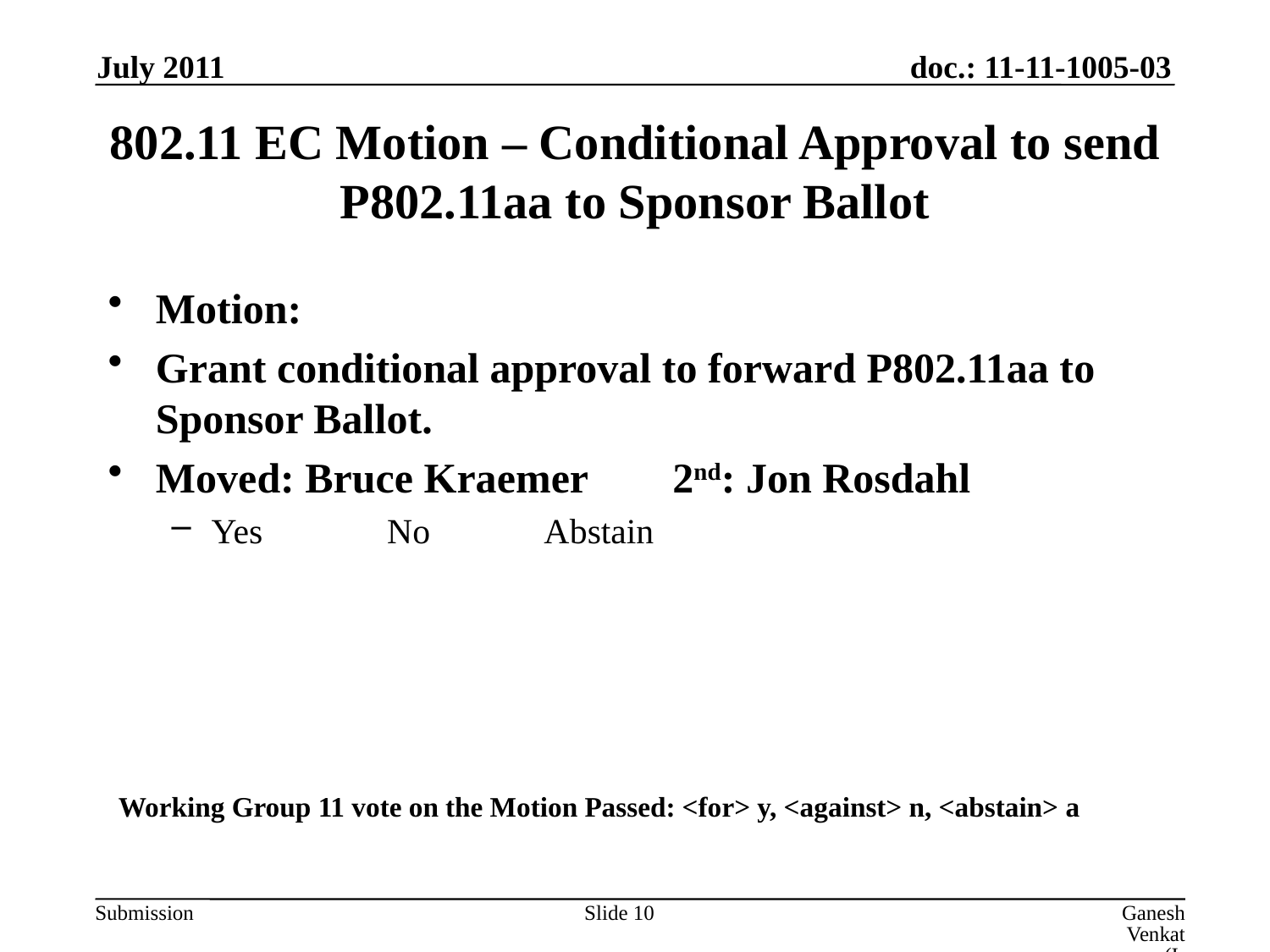

July 2011
# 802.11 EC Motion – Conditional Approval to send P802.11aa to Sponsor Ballot
Motion:
Grant conditional approval to forward P802.11aa to Sponsor Ballot.
Moved: Bruce Kraemer        2nd: Jon Rosdahl
Yes              No             Abstain
Working Group 11 vote on the Motion Passed: <for> y, <against> n, <abstain> a

Ganesh Venkatesan (Intel), et al
Slide 10